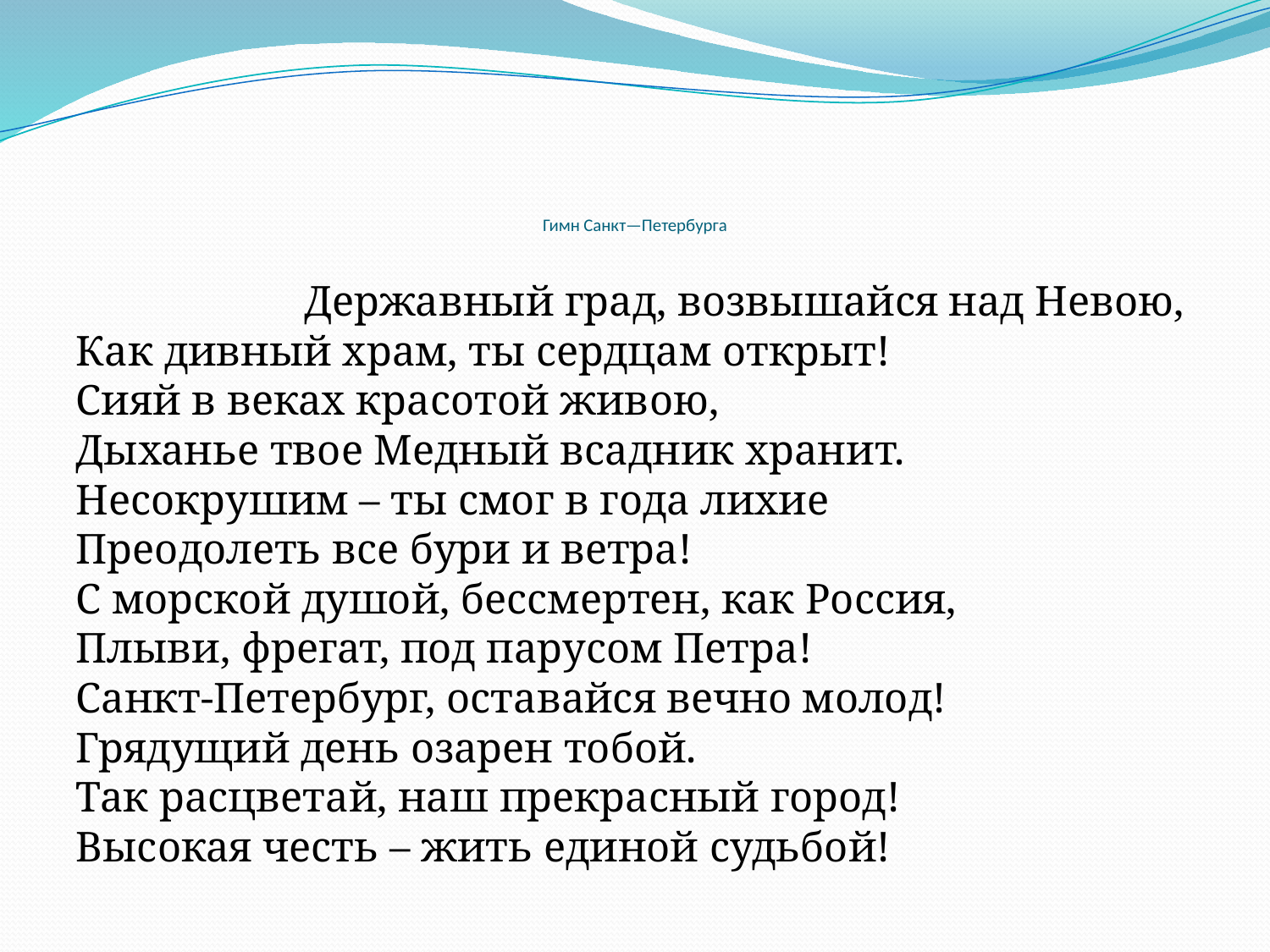

# Гимн Санкт—Петербурга
		Державный град, возвышайся над Невою,
Как дивный храм, ты сердцам открыт!
Сияй в веках красотой живою,
Дыханье твое Медный всадник хранит.
Несокрушим – ты смог в года лихие
Преодолеть все бури и ветра!
С морской душой, бессмертен, как Россия,
Плыви, фрегат, под парусом Петра!
Санкт-Петербург, оставайся вечно молод!
Грядущий день озарен тобой.
Так расцветай, наш прекрасный город!
Высокая честь – жить единой судьбой!